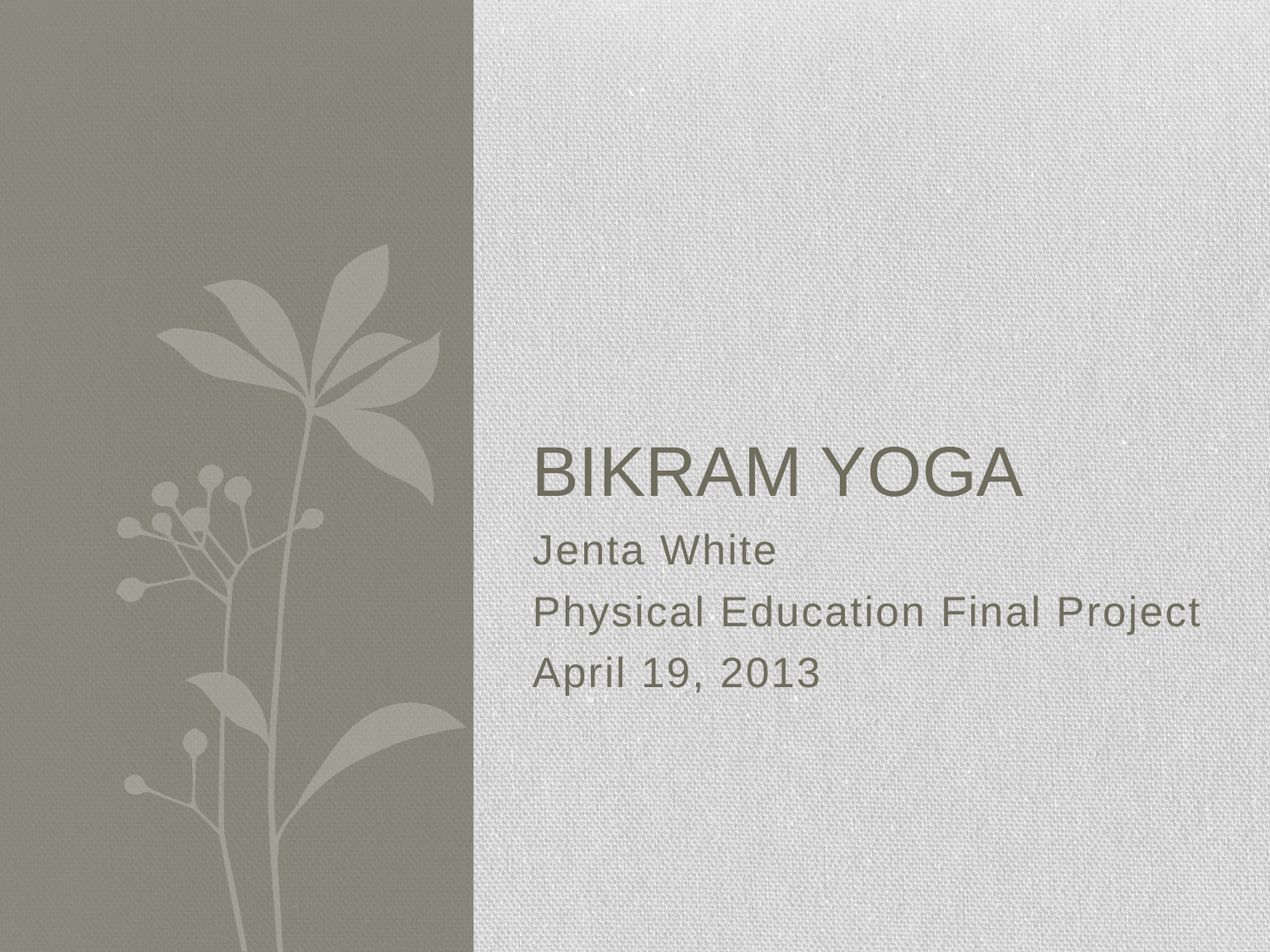

# Bikram Yoga
Jenta White
Physical Education Final Project
April 19, 2013